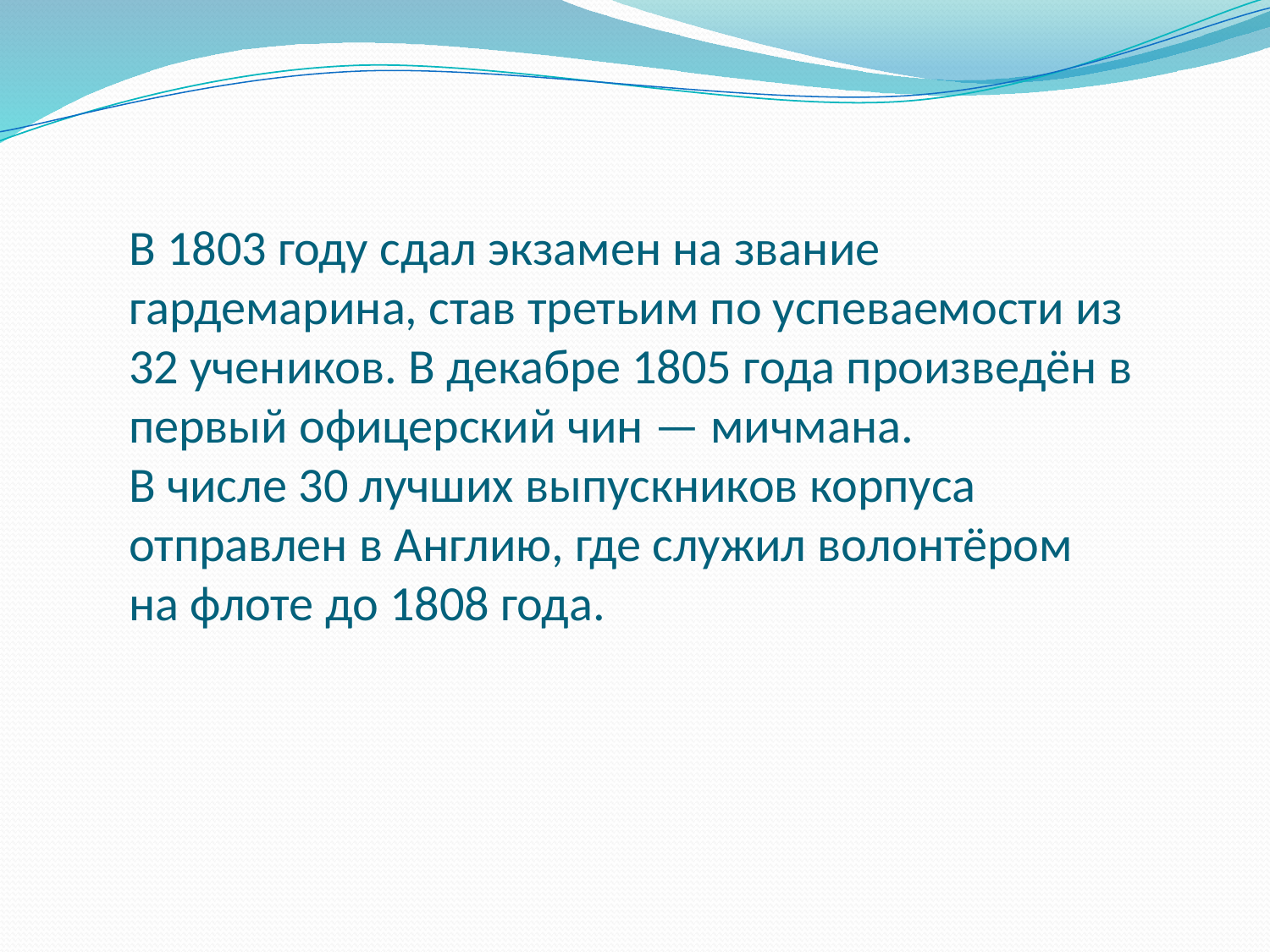

# В 1803 году сдал экзамен на звание гардемарина, став третьим по успеваемости из 32 учеников. В декабре 1805 года произведён в первый офицерский чин — мичмана. В числе 30 лучших выпускников корпуса отправлен в Англию, где служил волонтёром на флоте до 1808 года.